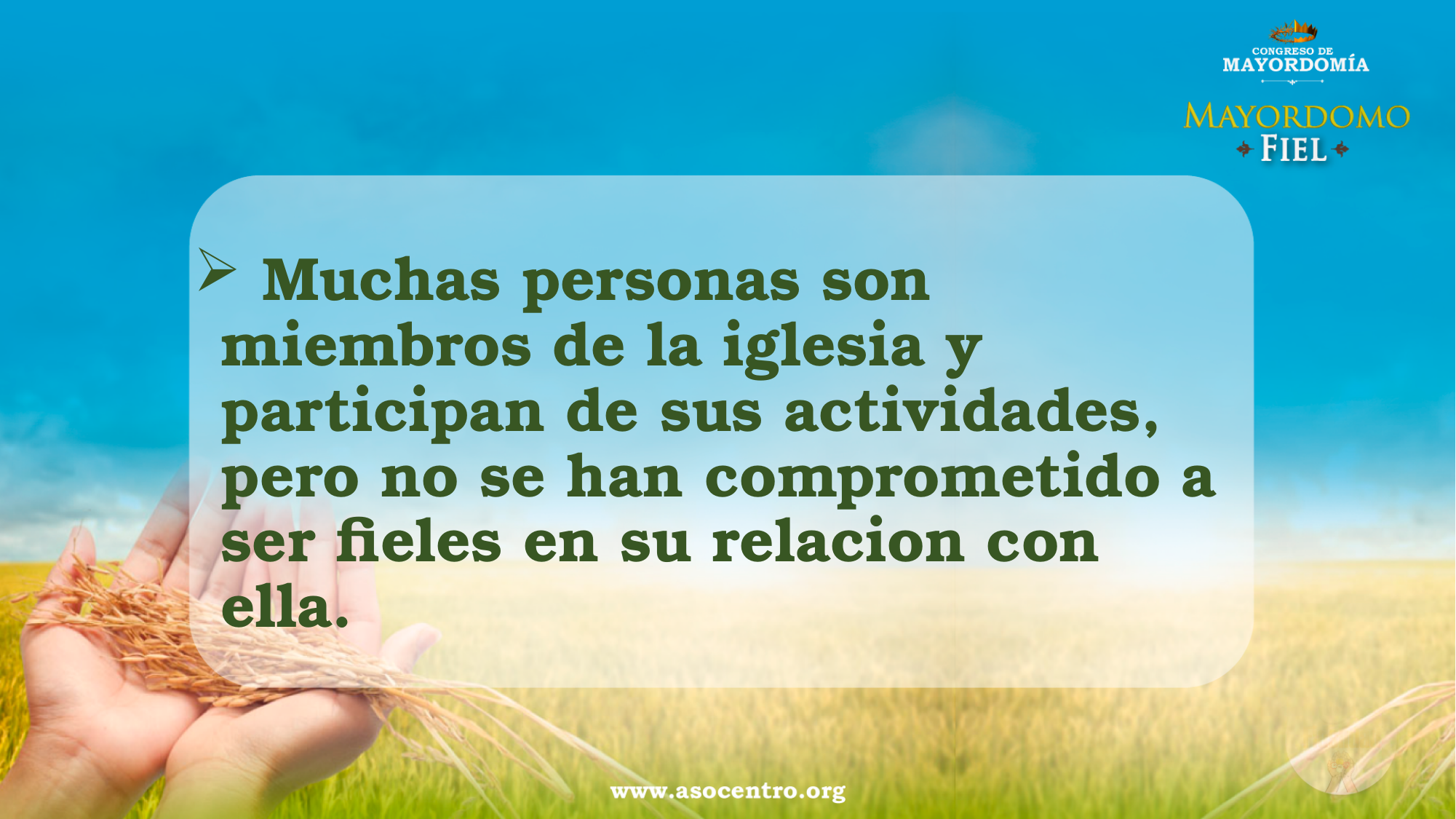

Muchas personas son miembros de la iglesia y participan de sus actividades, pero no se han comprometido a ser fieles en su relacion con ella.